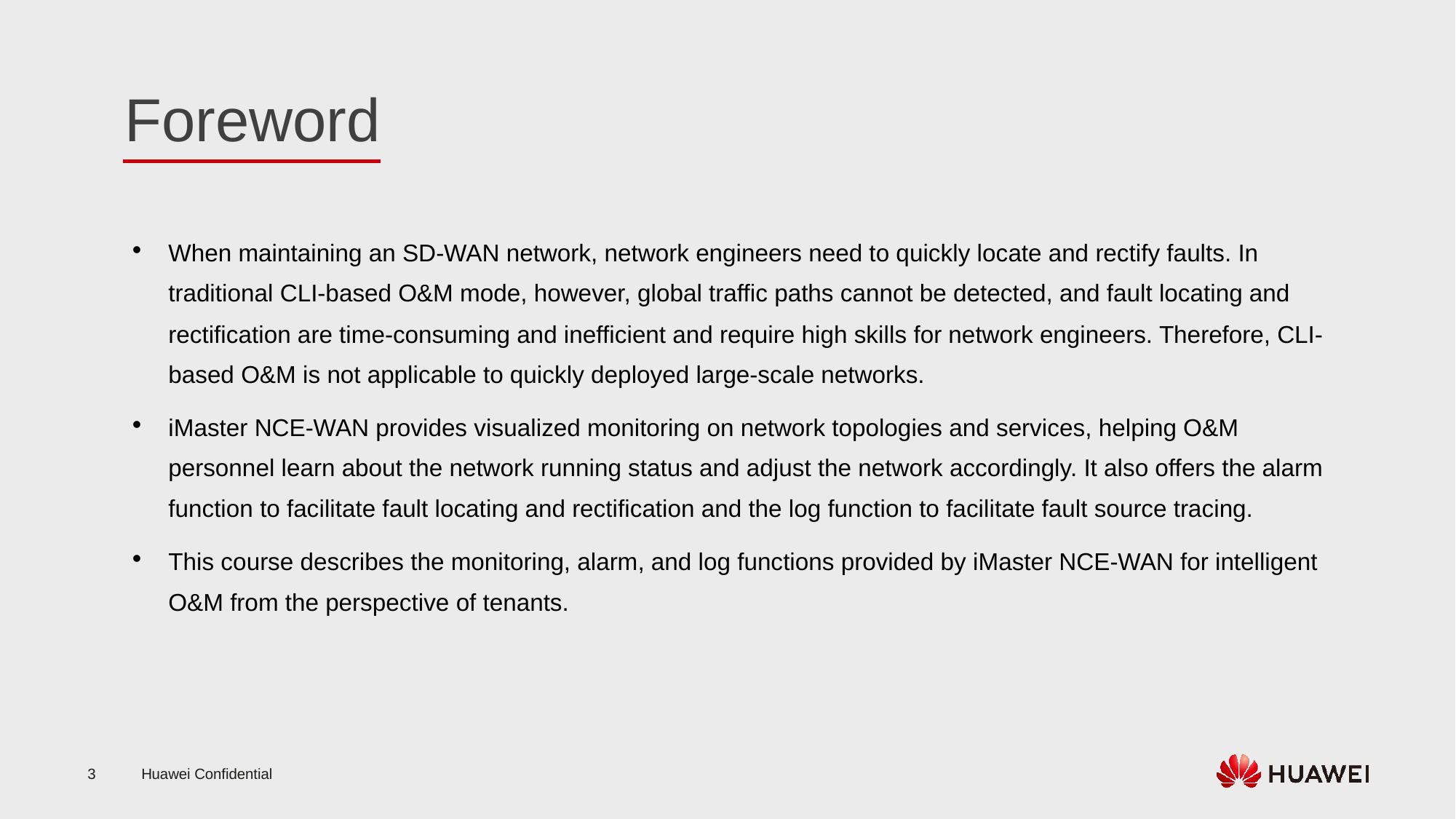

When maintaining an SD-WAN network, network engineers need to quickly locate and rectify faults. In traditional CLI-based O&M mode, however, global traffic paths cannot be detected, and fault locating and rectification are time-consuming and inefficient and require high skills for network engineers. Therefore, CLI-based O&M is not applicable to quickly deployed large-scale networks.
iMaster NCE-WAN provides visualized monitoring on network topologies and services, helping O&M personnel learn about the network running status and adjust the network accordingly. It also offers the alarm function to facilitate fault locating and rectification and the log function to facilitate fault source tracing.
This course describes the monitoring, alarm, and log functions provided by iMaster NCE-WAN for intelligent O&M from the perspective of tenants.